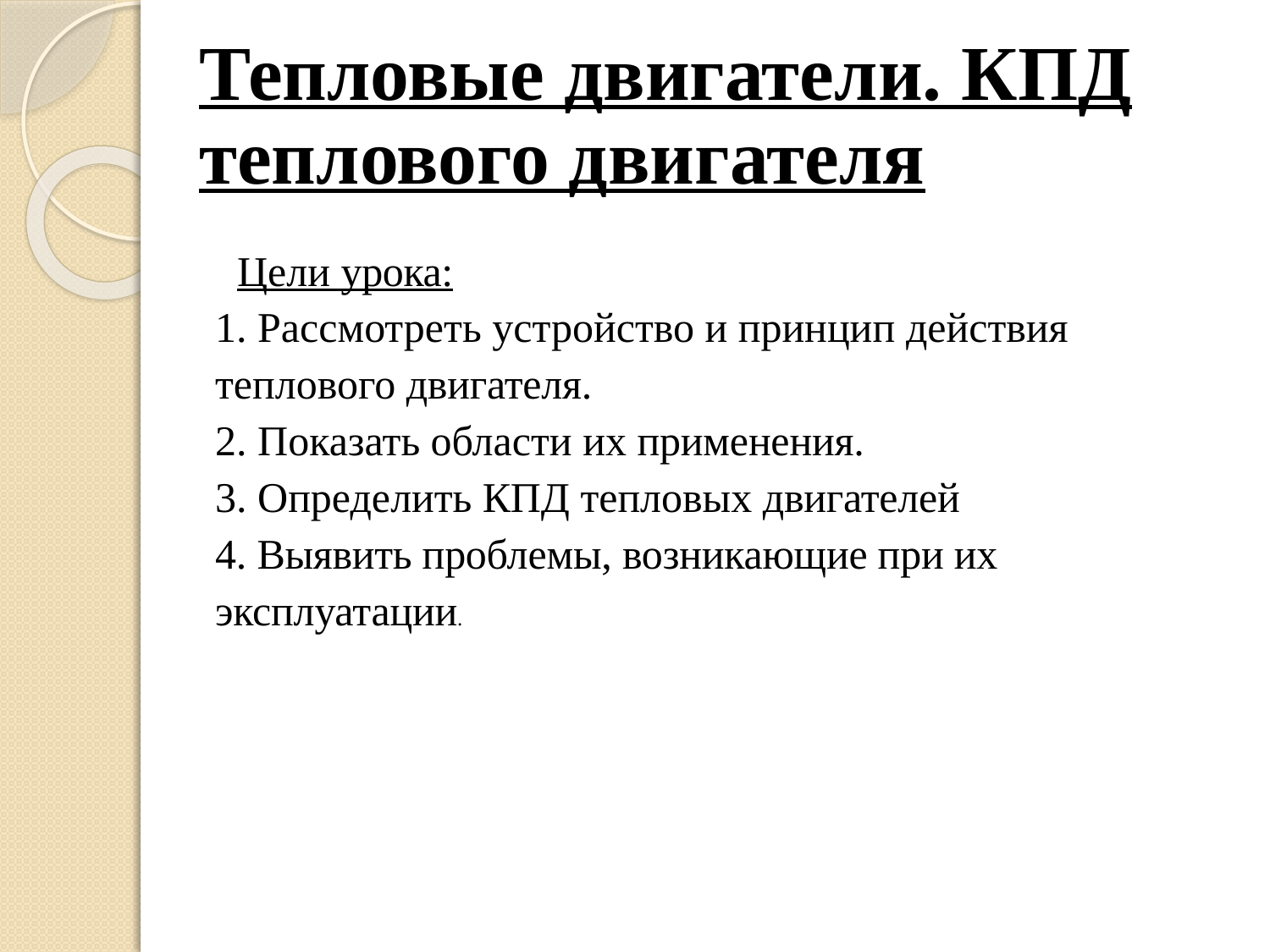

# Тепловые двигатели. КПД теплового двигателя
| Цели урока: 1. Рассмотреть устройство и принцип действия теплового двигателя. 2. Показать области их применения. 3. Определить КПД тепловых двигателей 4. Выявить проблемы, возникающие при их эксплуатации. |
| --- |